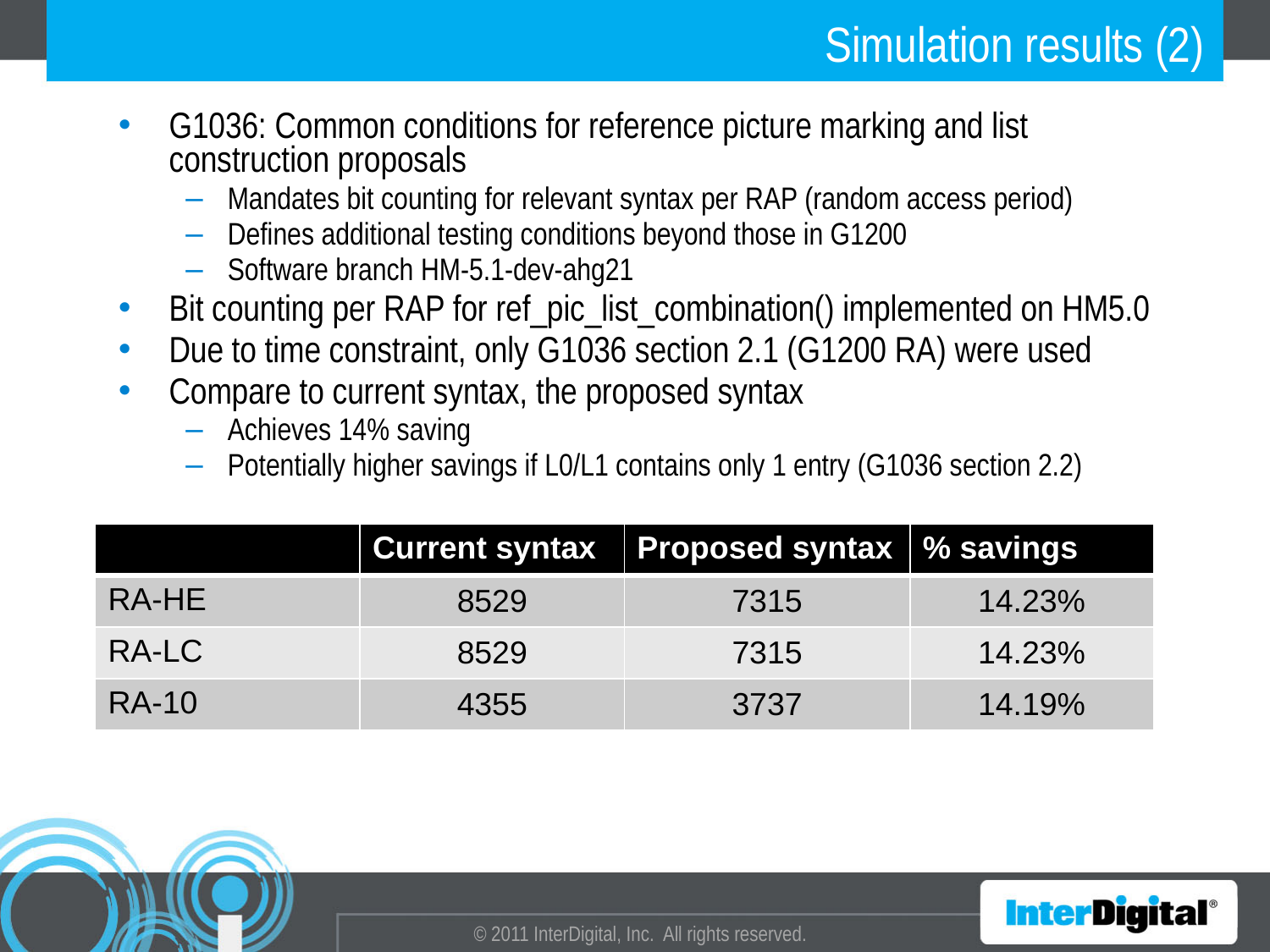

# Simulation results (2)
G1036: Common conditions for reference picture marking and list construction proposals
Mandates bit counting for relevant syntax per RAP (random access period)
Defines additional testing conditions beyond those in G1200
Software branch HM-5.1-dev-ahg21
Bit counting per RAP for ref_pic_list_combination() implemented on HM5.0
Due to time constraint, only G1036 section 2.1 (G1200 RA) were used
Compare to current syntax, the proposed syntax
Achieves 14% saving
Potentially higher savings if L0/L1 contains only 1 entry (G1036 section 2.2)
|  | Current syntax | Proposed syntax | % savings |
| --- | --- | --- | --- |
| RA-HE | 8529 | 7315 | 14.23% |
| RA-LC | 8529 | 7315 | 14.23% |
| RA-10 | 4355 | 3737 | 14.19% |